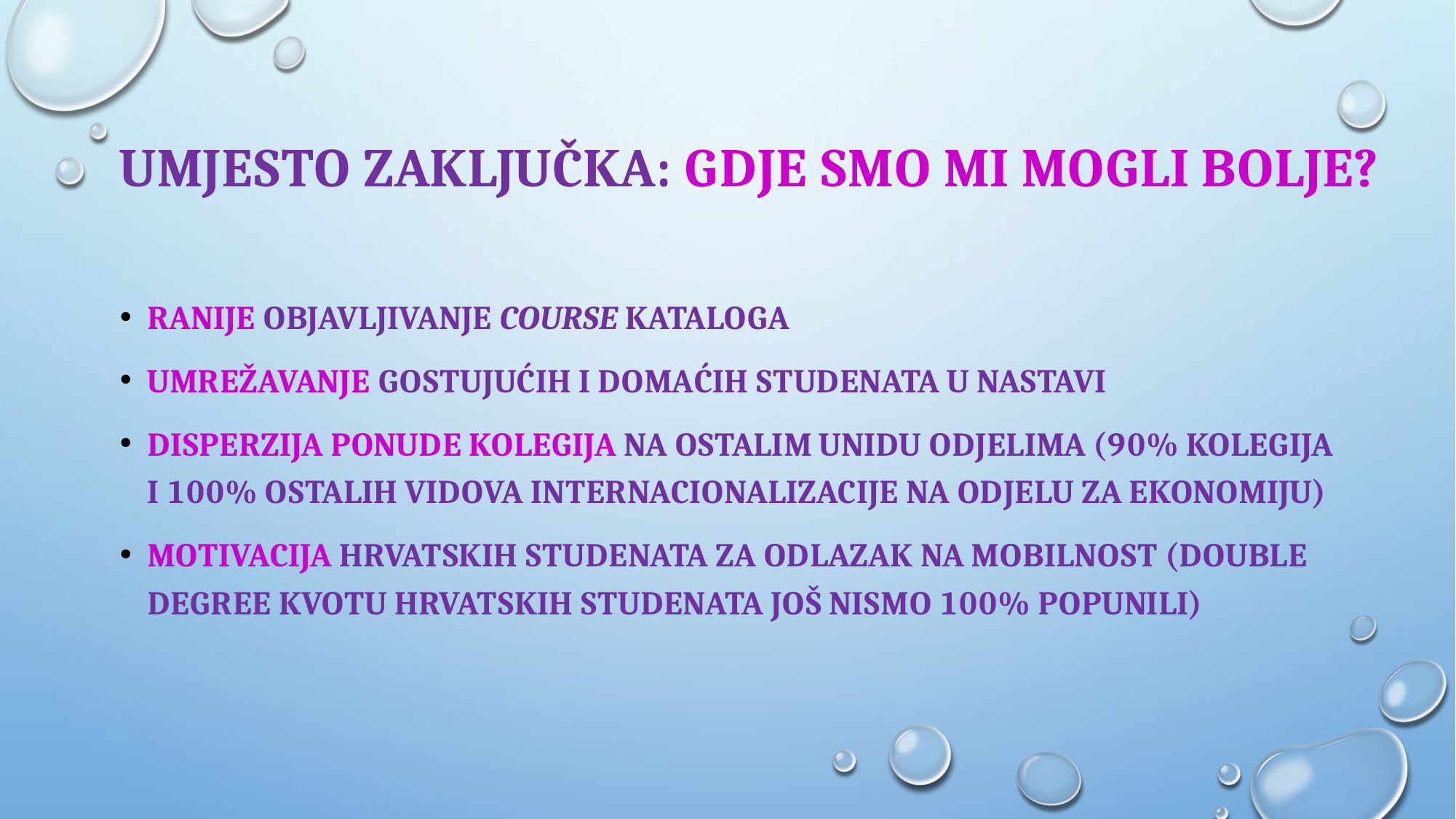

# Umjesto zaključka: Gdje smo mi mogli bolje?
Ranije objavljivanje course kataloga
Umrežavanje gostujućih i domaćih studenata u nastavi
Disperzija ponude kolegija na ostalim unidu odjelima (90% kolegija i 100% ostalih vidova internacionalizacije na odjelu za ekonomiju)
Motivacija hrvatskih studenata za odlazak na mobilnost (dOUBLE DEGREE kvotu hrvatskih studenata još nismo 100% popunili)